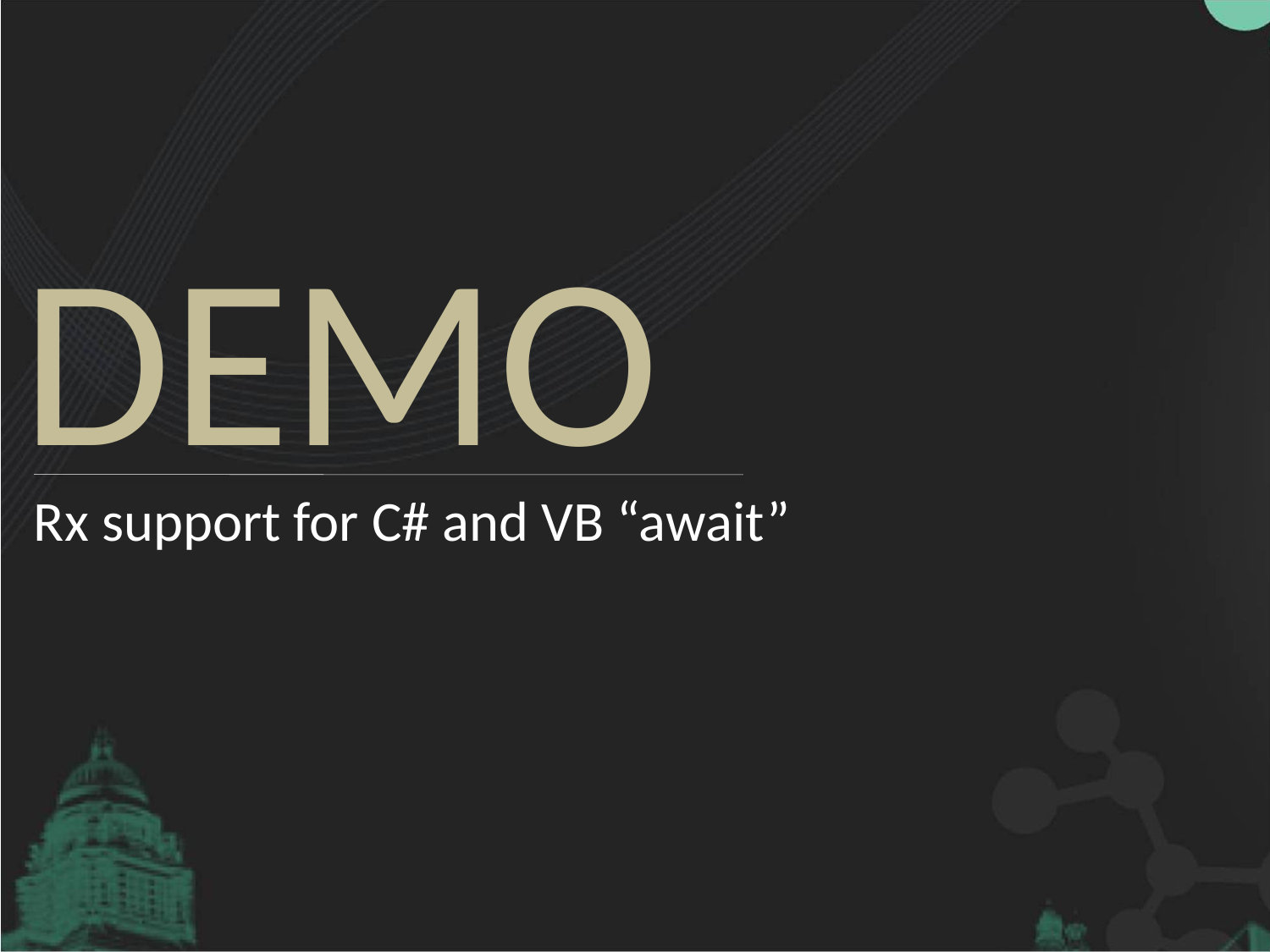

Rx support for C# and VB “await”